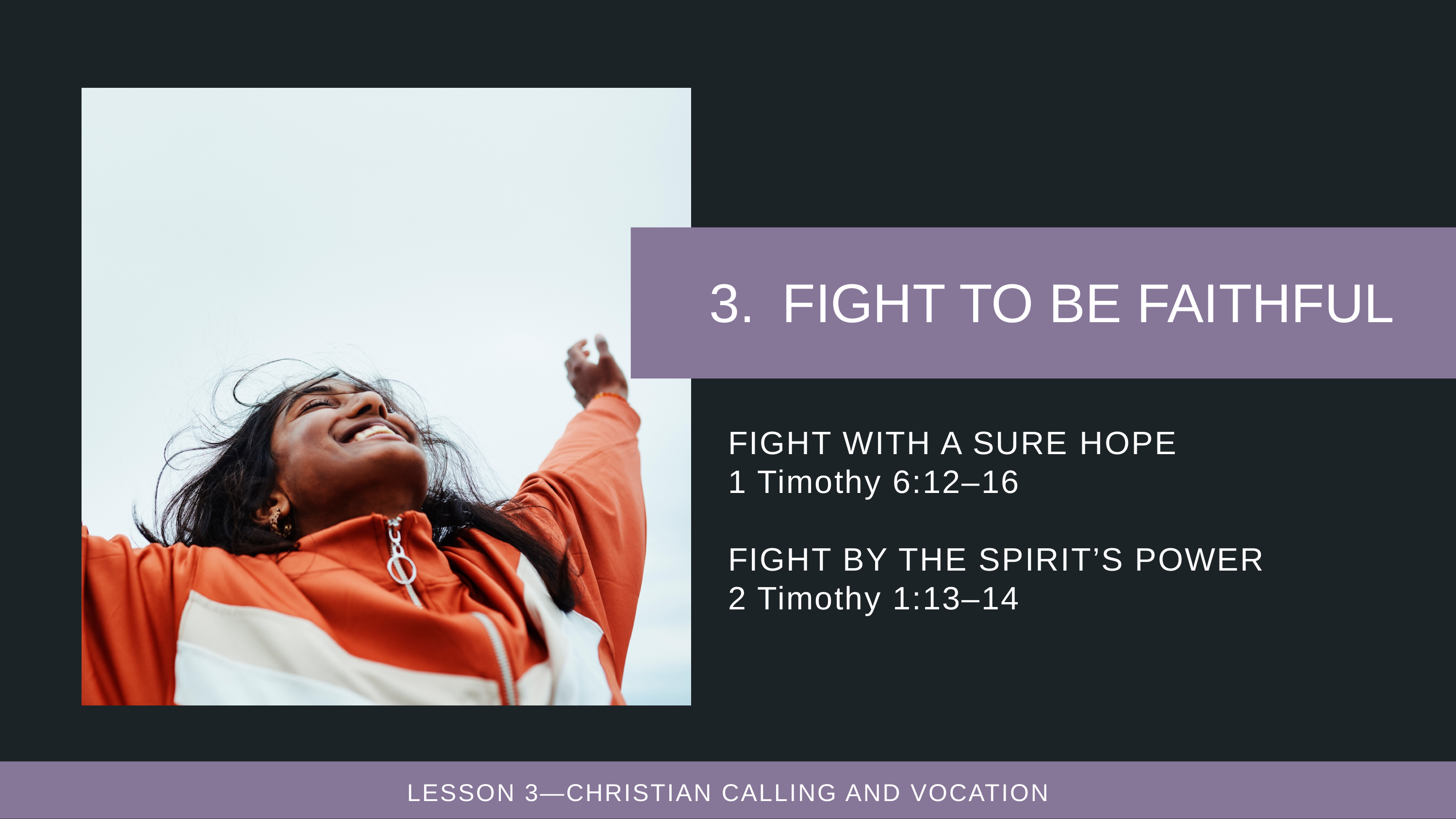

FIGHT WITH A SURE HOPE
1 Timothy 6:12–16
FIGHT BY THE SPIRIT’S POWER
2 Timothy 1:13–14